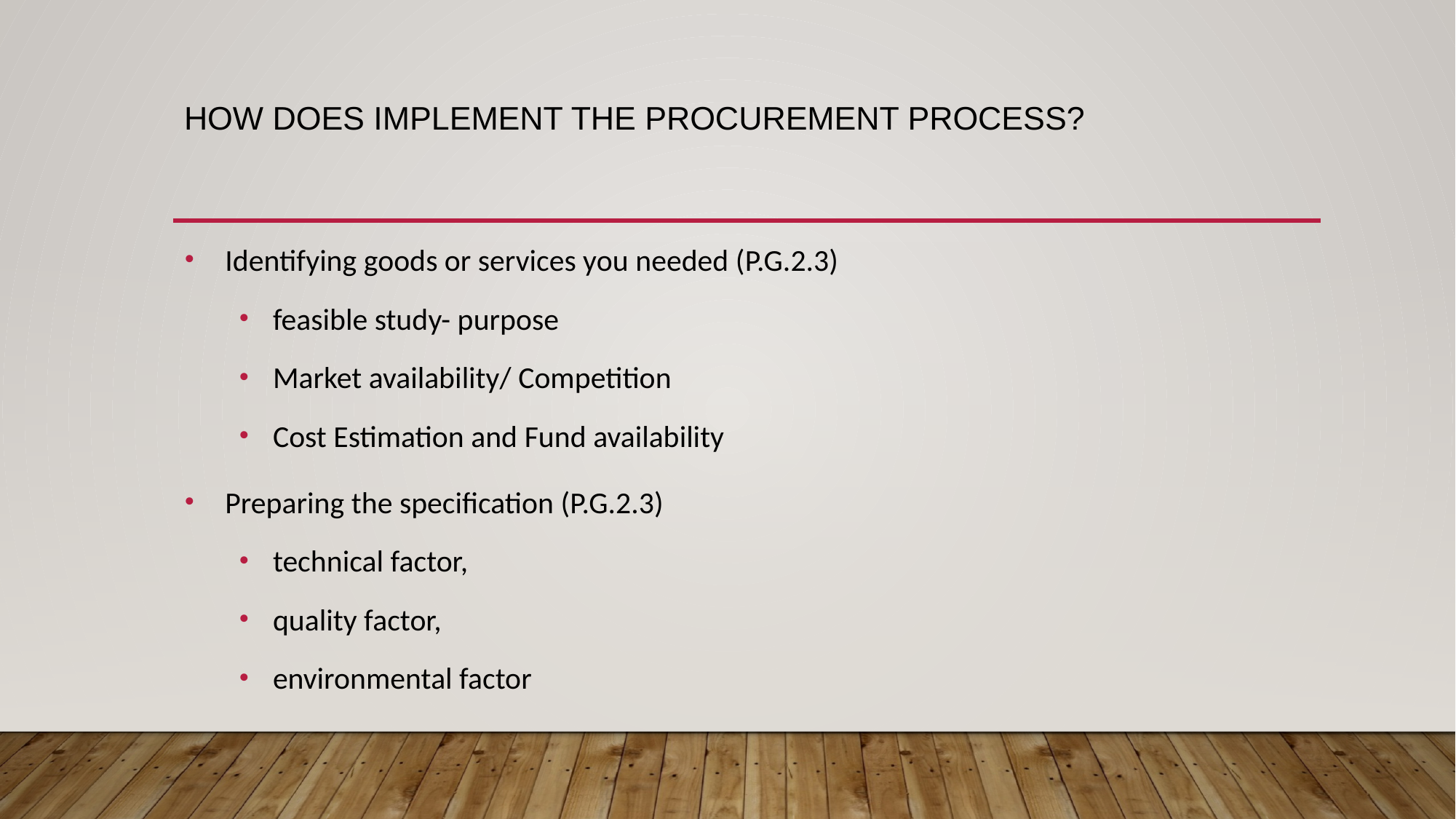

# How does implement the procurement process?
Identifying goods or services you needed (P.G.2.3)
feasible study- purpose
Market availability/ Competition
Cost Estimation and Fund availability
Preparing the specification (P.G.2.3)
technical factor,
quality factor,
environmental factor